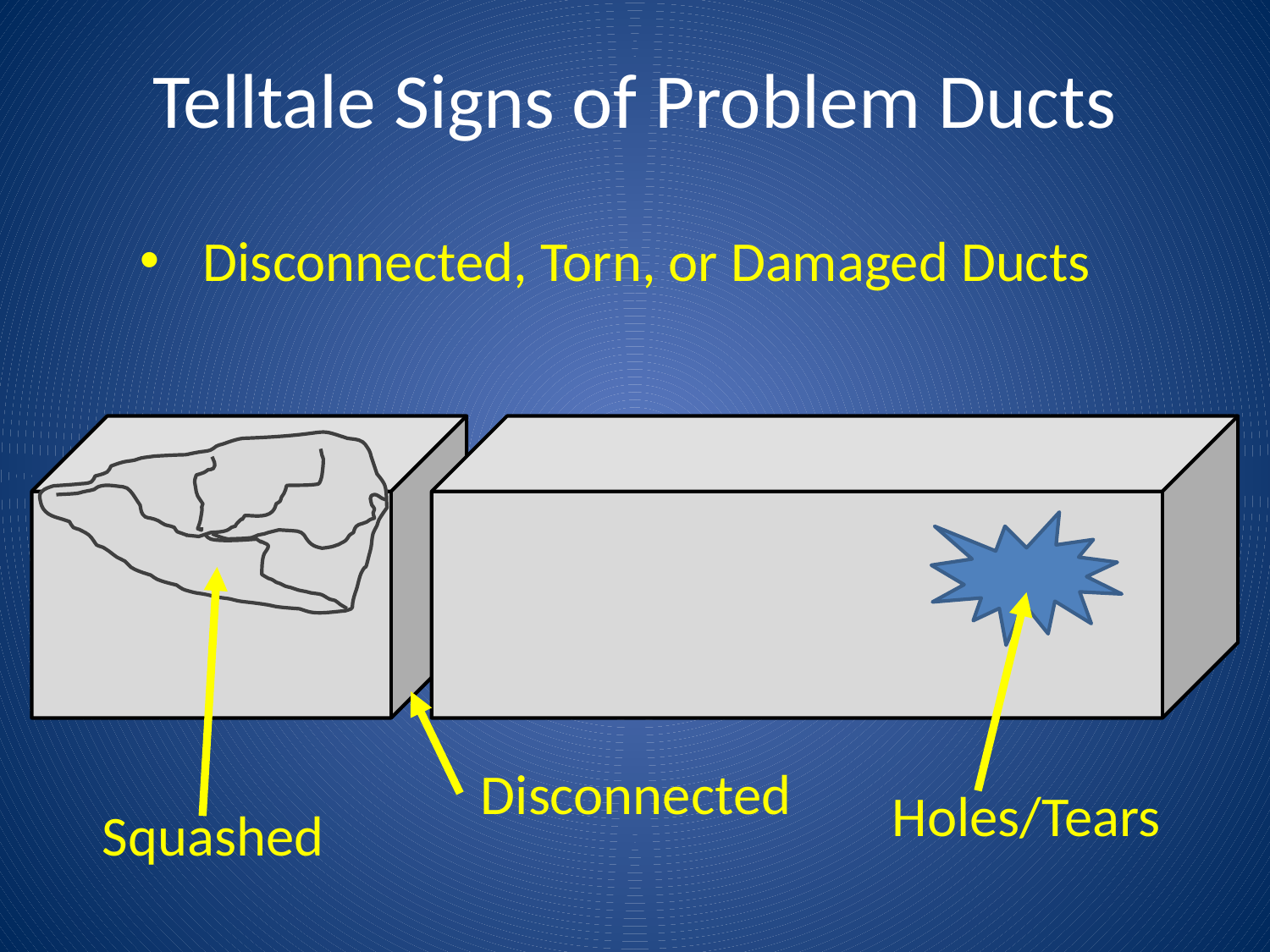

# Telltale Signs of Problem Ducts
Disconnected, Torn, or Damaged Ducts

Disconnected
Holes/Tears
Squashed